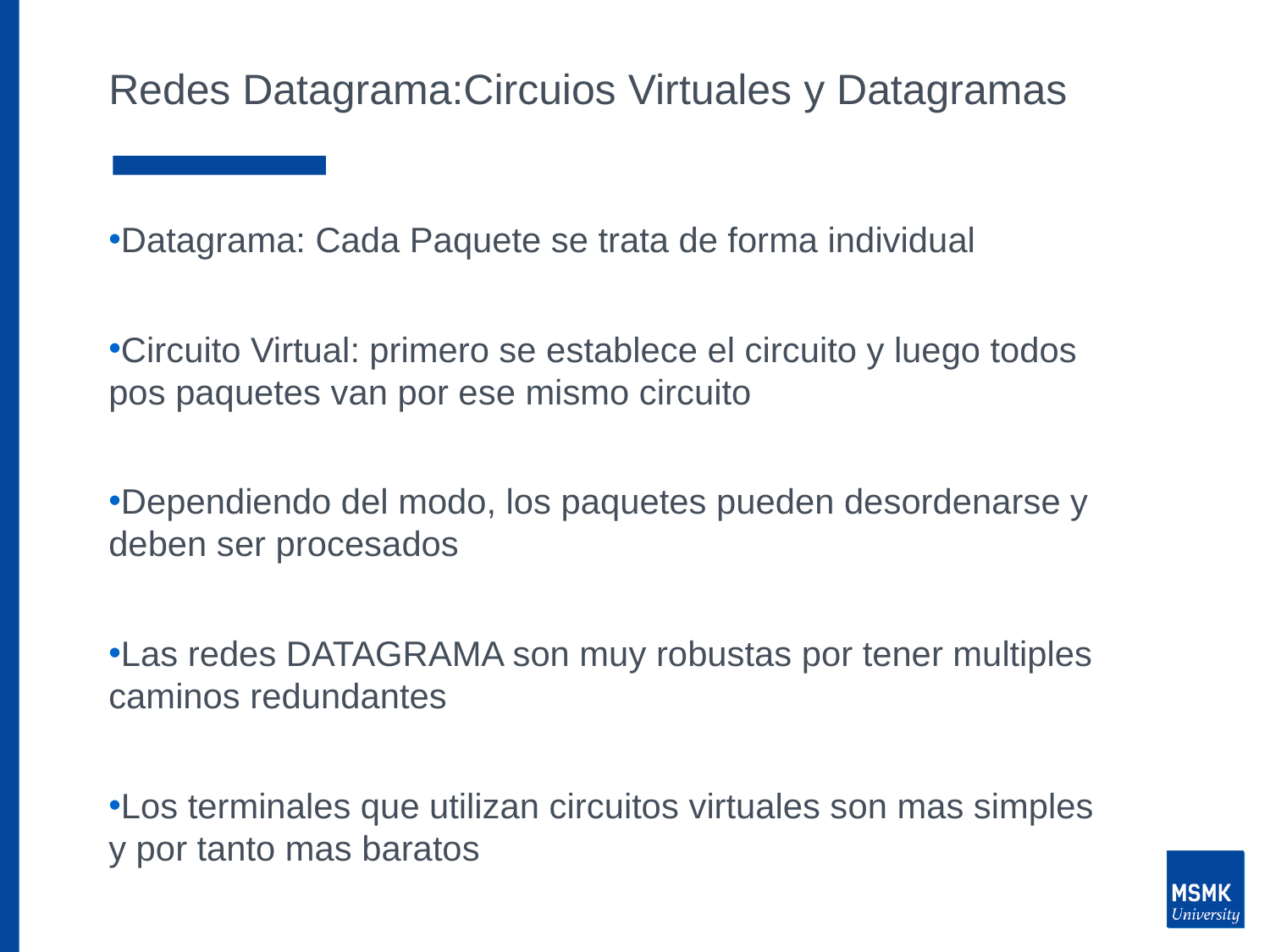

# Redes Datagrama:Circuios Virtuales y Datagramas
Datagrama: Cada Paquete se trata de forma individual

Circuito Virtual: primero se establece el circuito y luego todos pos paquetes van por ese mismo circuito

Dependiendo del modo, los paquetes pueden desordenarse y deben ser procesados

Las redes DATAGRAMA son muy robustas por tener multiples caminos redundantes

Los terminales que utilizan circuitos virtuales son mas simples y por tanto mas baratos